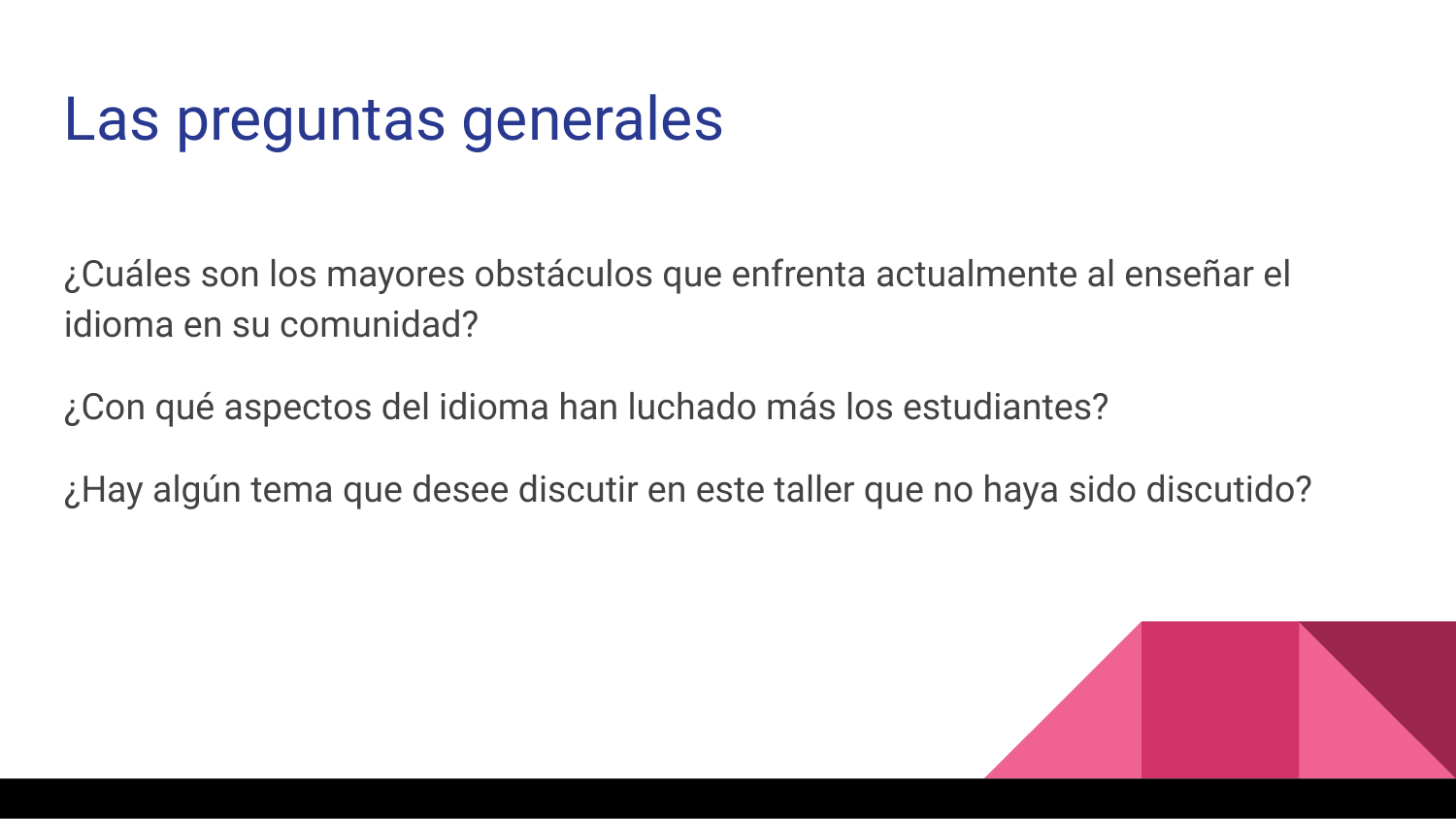

Las preguntas generales

¿Cuáles son los mayores obstáculos que enfrenta actualmente al enseñar el idioma en su comunidad?
¿Con qué aspectos del idioma han luchado más los estudiantes?
¿Hay algún tema que desee discutir en este taller que no haya sido discutido?